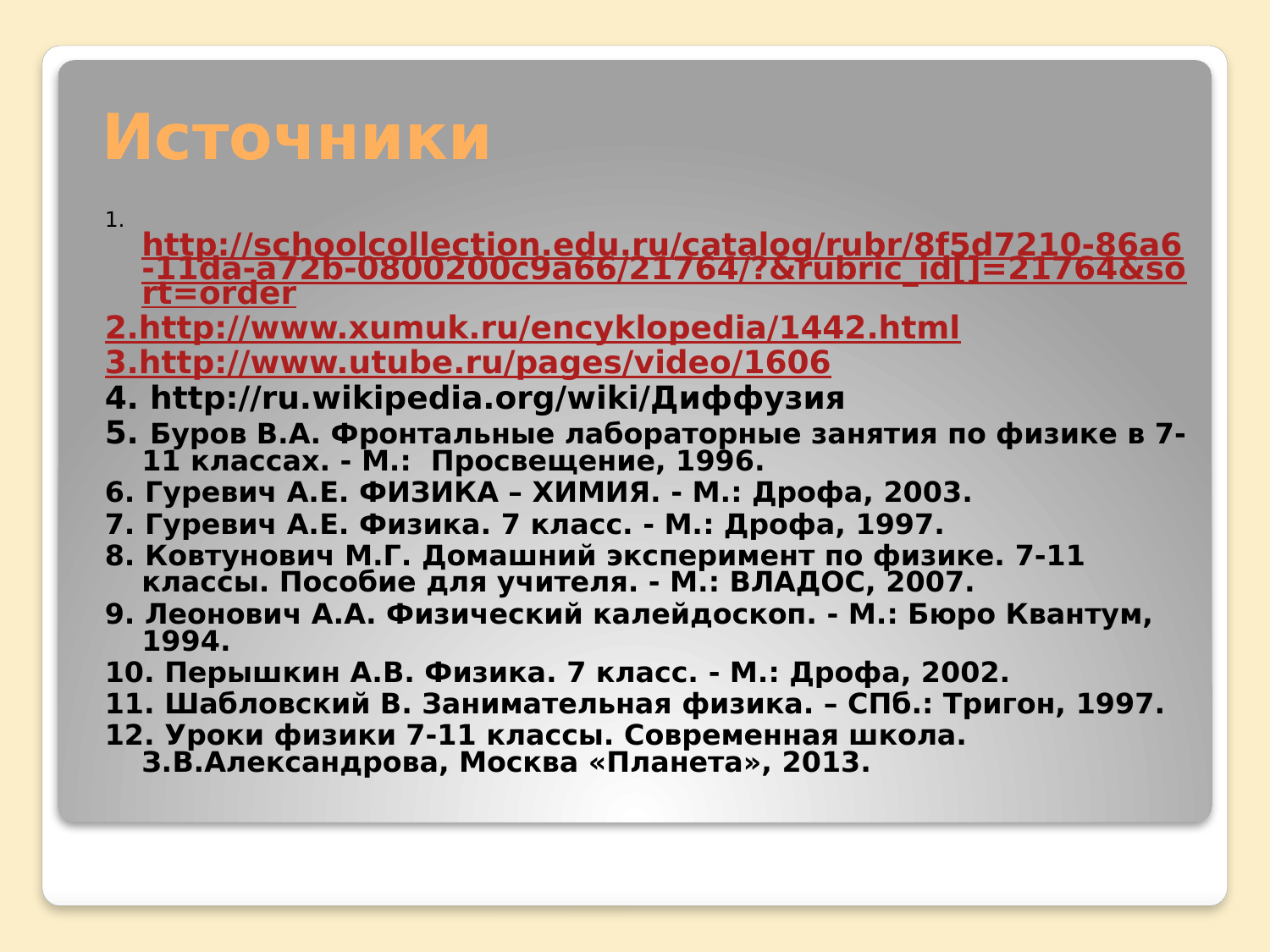

# Источники
1.http://schoolcollection.edu.ru/catalog/rubr/8f5d7210-86a6-11da-a72b-0800200c9a66/21764/?&rubric_id[]=21764&sort=order
2.http://www.xumuk.ru/encyklopedia/1442.html
3.http://www.utube.ru/pages/video/1606
4. http://ru.wikipedia.org/wiki/Диффузия
5. Буров В.А. Фронтальные лабораторные занятия по физике в 7-11 классах. - М.:  Просвещение, 1996.
6. Гуревич А.Е. ФИЗИКА – ХИМИЯ. - М.: Дрофа, 2003.
7. Гуревич А.Е. Физика. 7 класс. - М.: Дрофа, 1997.
8. Ковтунович М.Г. Домашний эксперимент по физике. 7-11 классы. Пособие для учителя. - М.: ВЛАДОС, 2007.
9. Леонович А.А. Физический калейдоскоп. - М.: Бюро Квантум, 1994.
10. Перышкин А.В. Физика. 7 класс. - М.: Дрофа, 2002.
11. Шабловский В. Занимательная физика. – СПб.: Тригон, 1997.
12. Уроки физики 7-11 классы. Современная школа. З.В.Александрова, Москва «Планета», 2013.